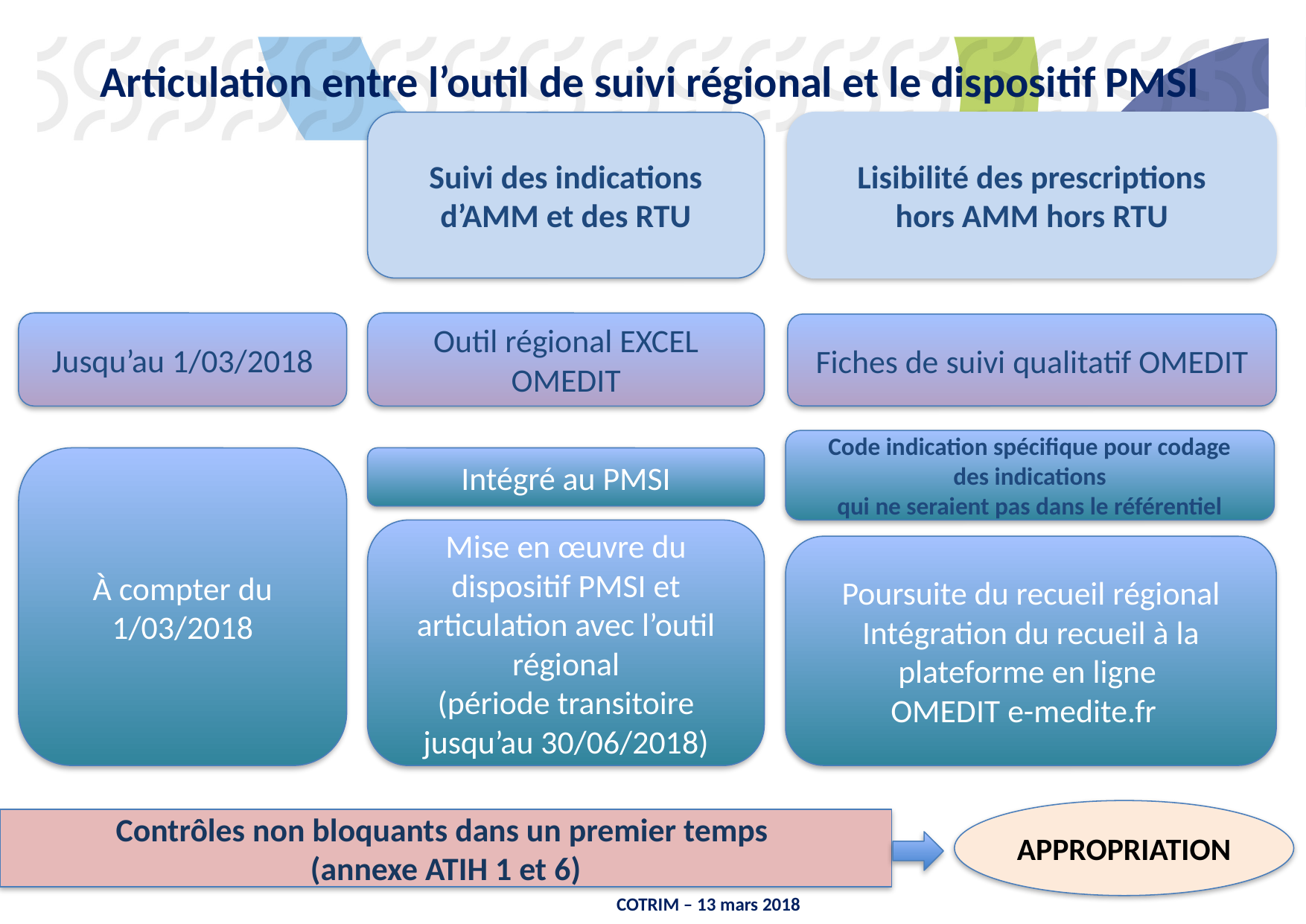

Articulation entre l’outil de suivi régional et le dispositif PMSI
Suivi des indications d’AMM et des RTU
Lisibilité des prescriptions
hors AMM hors RTU
Jusqu’au 1/03/2018
Outil régional EXCEL OMEDIT
Fiches de suivi qualitatif OMEDIT
Code indication spécifique pour codage
des indications
qui ne seraient pas dans le référentiel
À compter du 1/03/2018
Intégré au PMSI
Mise en œuvre du dispositif PMSI et articulation avec l’outil régional
(période transitoire jusqu’au 30/06/2018)
Poursuite du recueil régional
Intégration du recueil à la plateforme en ligne
OMEDIT e-medite.fr
APPROPRIATION
Contrôles non bloquants dans un premier temps
(annexe ATIH 1 et 6)